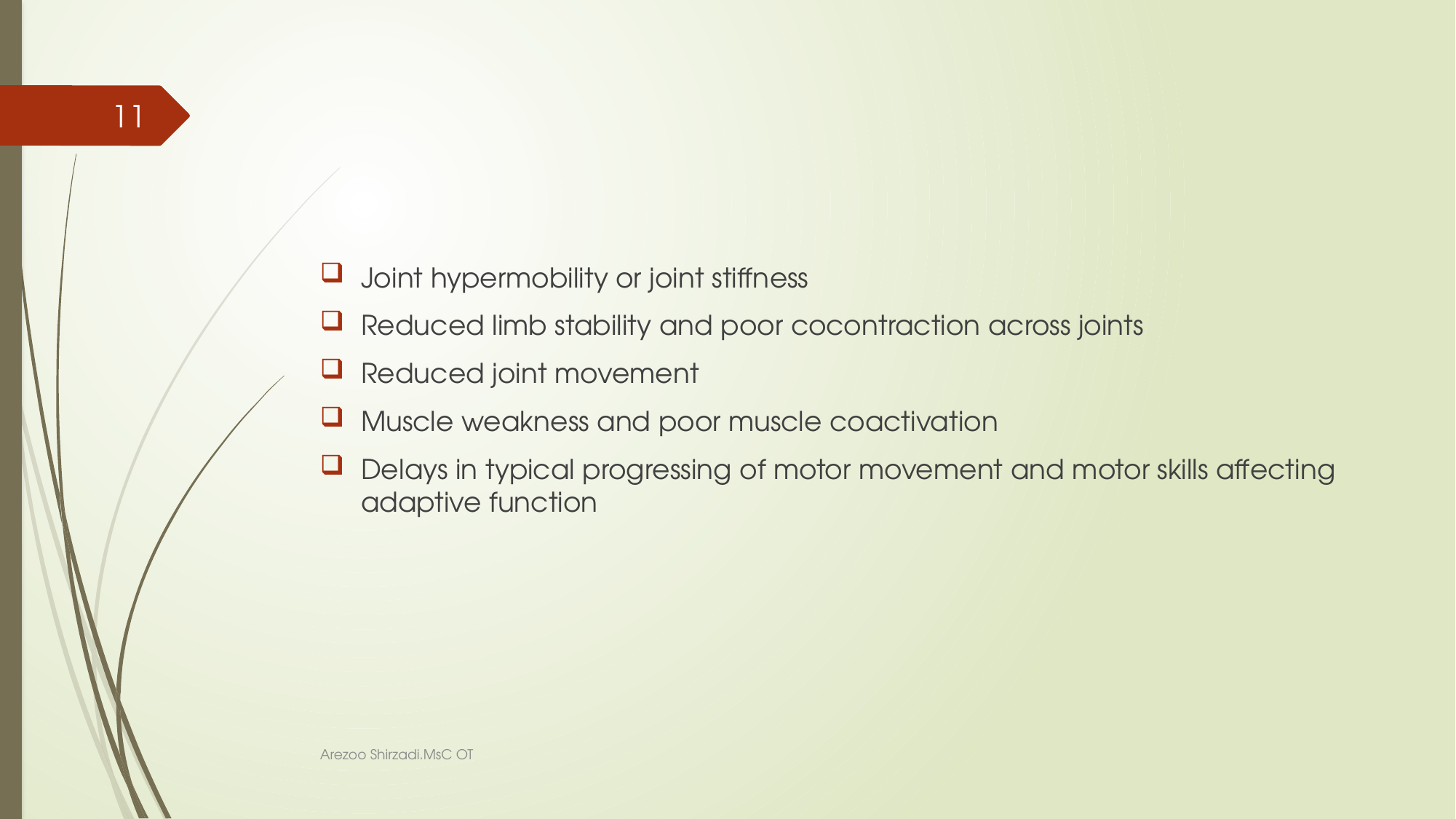

#
11
Joint hypermobility or joint stiffness
Reduced limb stability and poor cocontraction across joints
Reduced joint movement
Muscle weakness and poor muscle coactivation
Delays in typical progressing of motor movement and motor skills affecting adaptive function
Arezoo Shirzadi.MsC OT